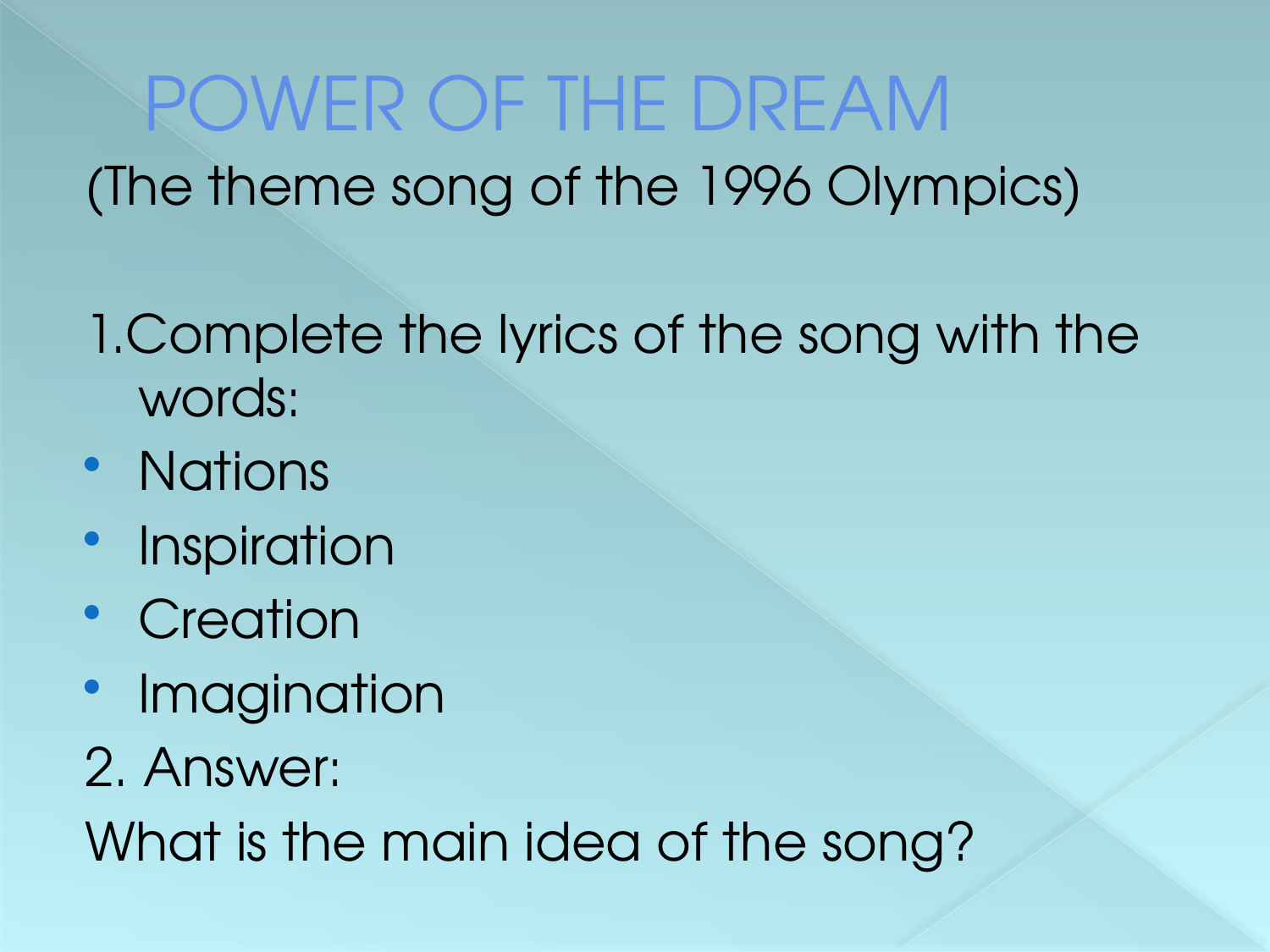

# POWER OF THE DREAM
(The theme song of the 1996 Olympics)

1.Complete the lyrics of the song with the  words:
Nations
Inspiration
Creation
Imagination
2. Answer:
What is the main idea of the song?